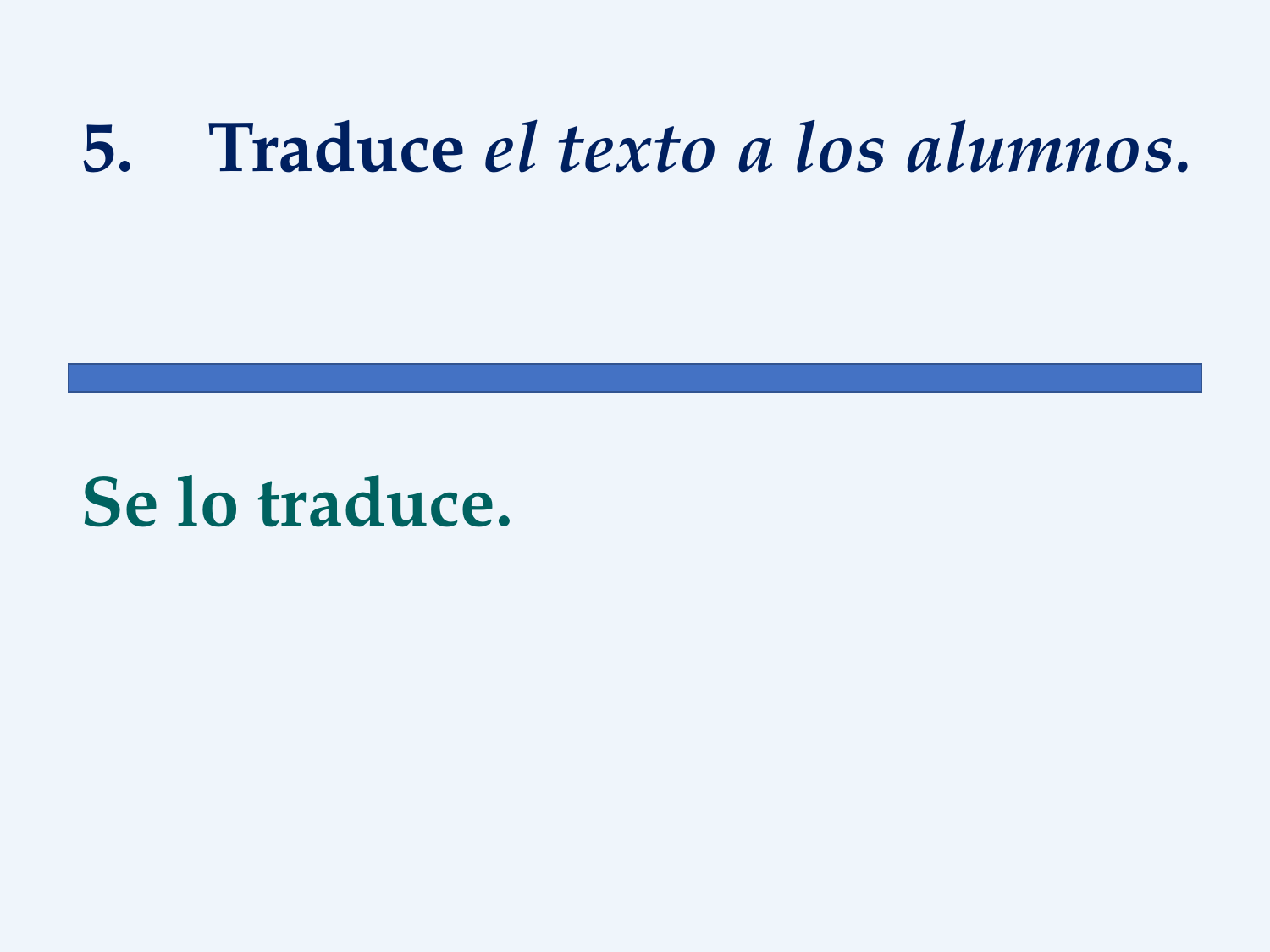

5.	Traduce el texto a los alumnos.

Se lo traduce.